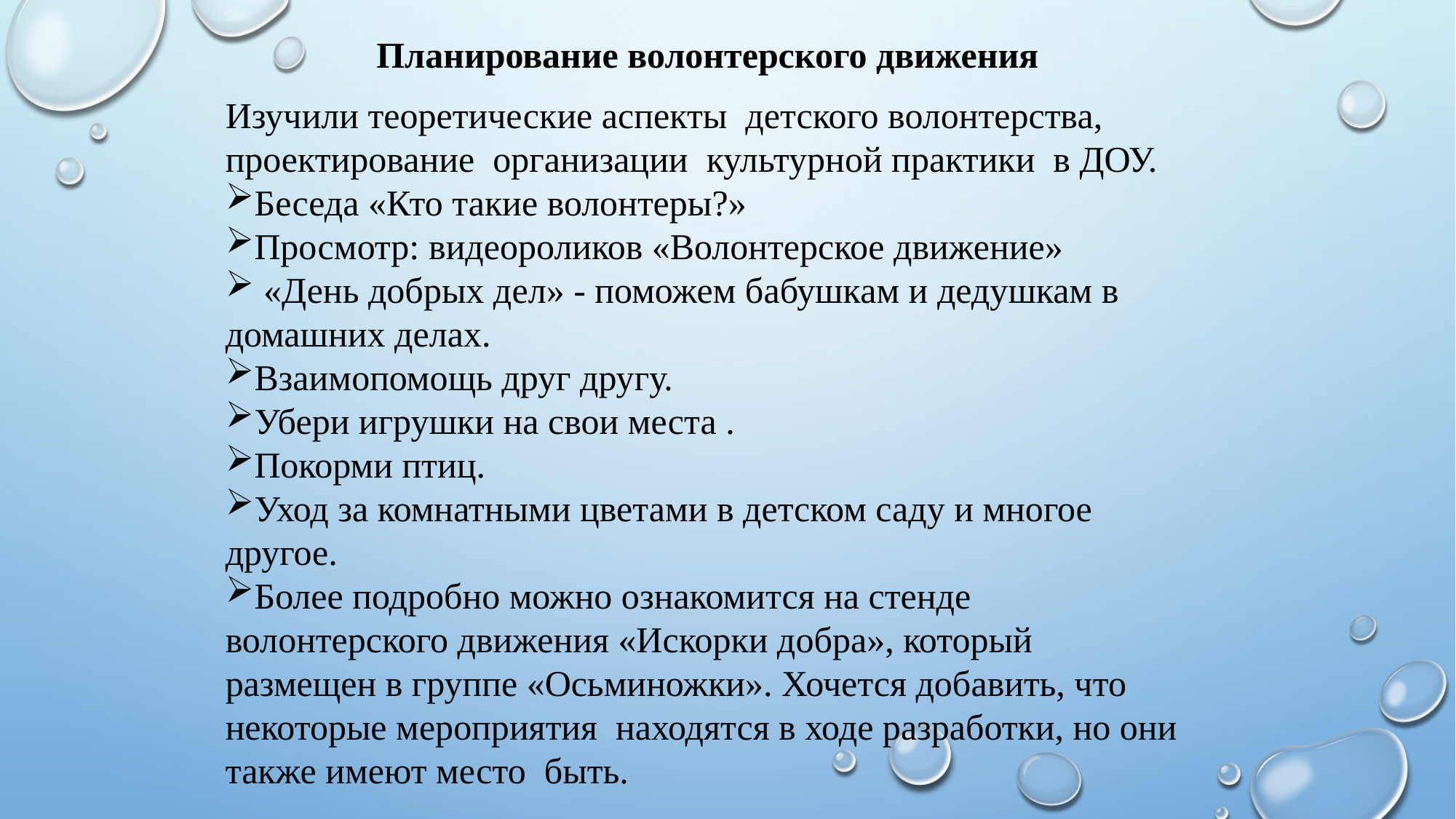

Планирование волонтерского движения
Изучили теоретические аспекты  детского волонтерства, проектирование  организации  культурной практики  в ДОУ.
Беседа «Кто такие волонтеры?»
Просмотр: видеороликов «Волонтерское движение»
 «День добрых дел» - поможем бабушкам и дедушкам в домашних делах.
Взаимопомощь друг другу.
Убери игрушки на свои места .
Покорми птиц.
Уход за комнатными цветами в детском саду и многое другое.
Более подробно можно ознакомится на стенде волонтерского движения «Искорки добра», который размещен в группе «Осьминожки». Хочется добавить, что некоторые мероприятия  находятся в ходе разработки, но они также имеют место  быть.